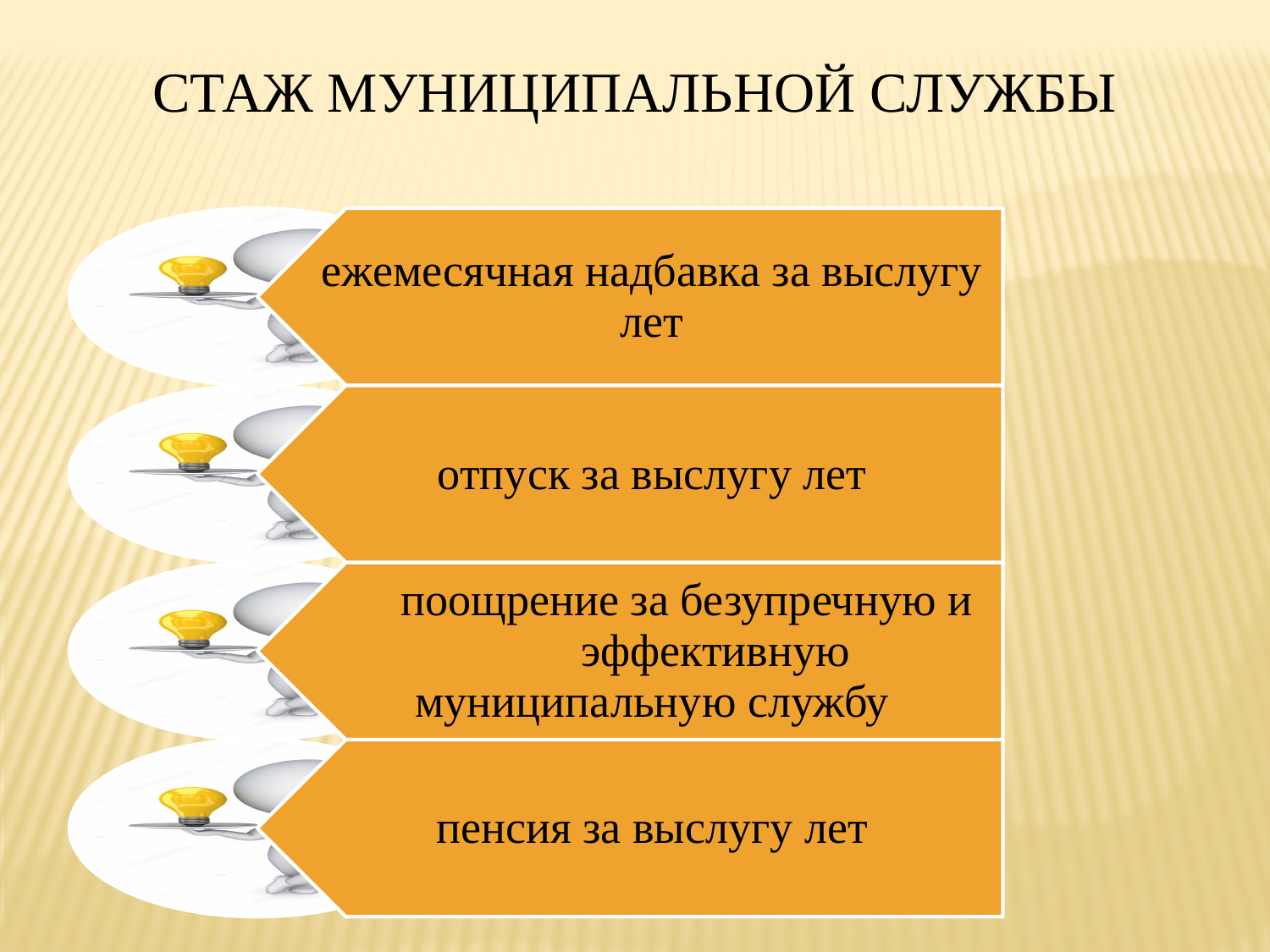

СТАЖ МУНИЦИПАЛЬНОЙ СЛУЖБЫ
ежемесячная надбавка за выслугу лет
отпуск за выслугу лет
       поощрение за безупречную и      	эффективную муниципальную службу
пенсия за выслугу лет